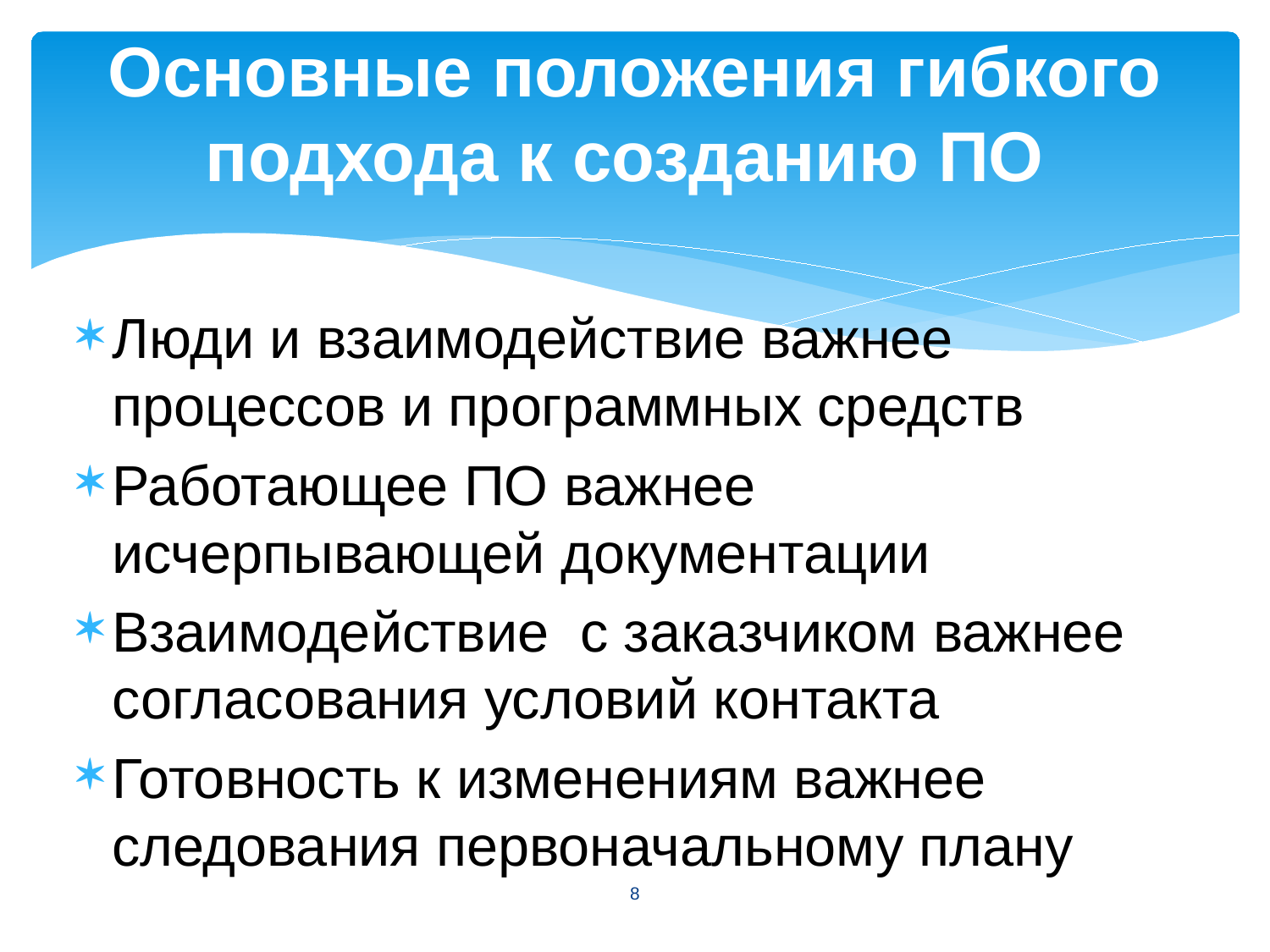

# Основные положения гибкого подхода к созданию ПО
Люди и взаимодействие важнее процессов и программных средств
Работающее ПО важнее исчерпывающей документации
Взаимодействие  с заказчиком важнее согласования условий контакта
Готовность к изменениям важнее следования первоначальному плану
8